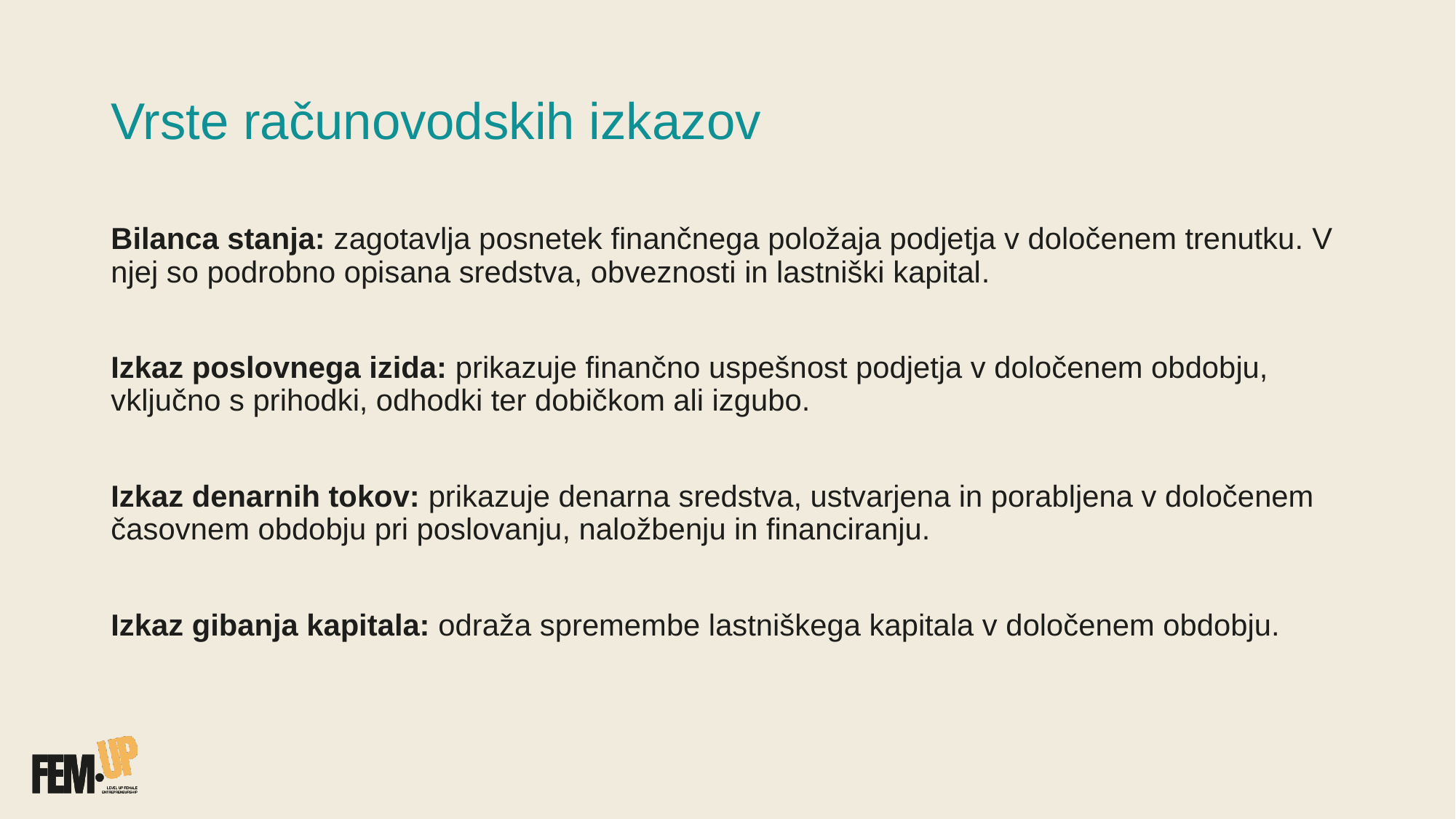

# Vrste računovodskih izkazov
Bilanca stanja: zagotavlja posnetek finančnega položaja podjetja v določenem trenutku. V njej so podrobno opisana sredstva, obveznosti in lastniški kapital.

Izkaz poslovnega izida: prikazuje finančno uspešnost podjetja v določenem obdobju, vključno s prihodki, odhodki ter dobičkom ali izgubo.

Izkaz denarnih tokov: prikazuje denarna sredstva, ustvarjena in porabljena v določenem časovnem obdobju pri poslovanju, naložbenju in financiranju.

Izkaz gibanja kapitala: odraža spremembe lastniškega kapitala v določenem obdobju.